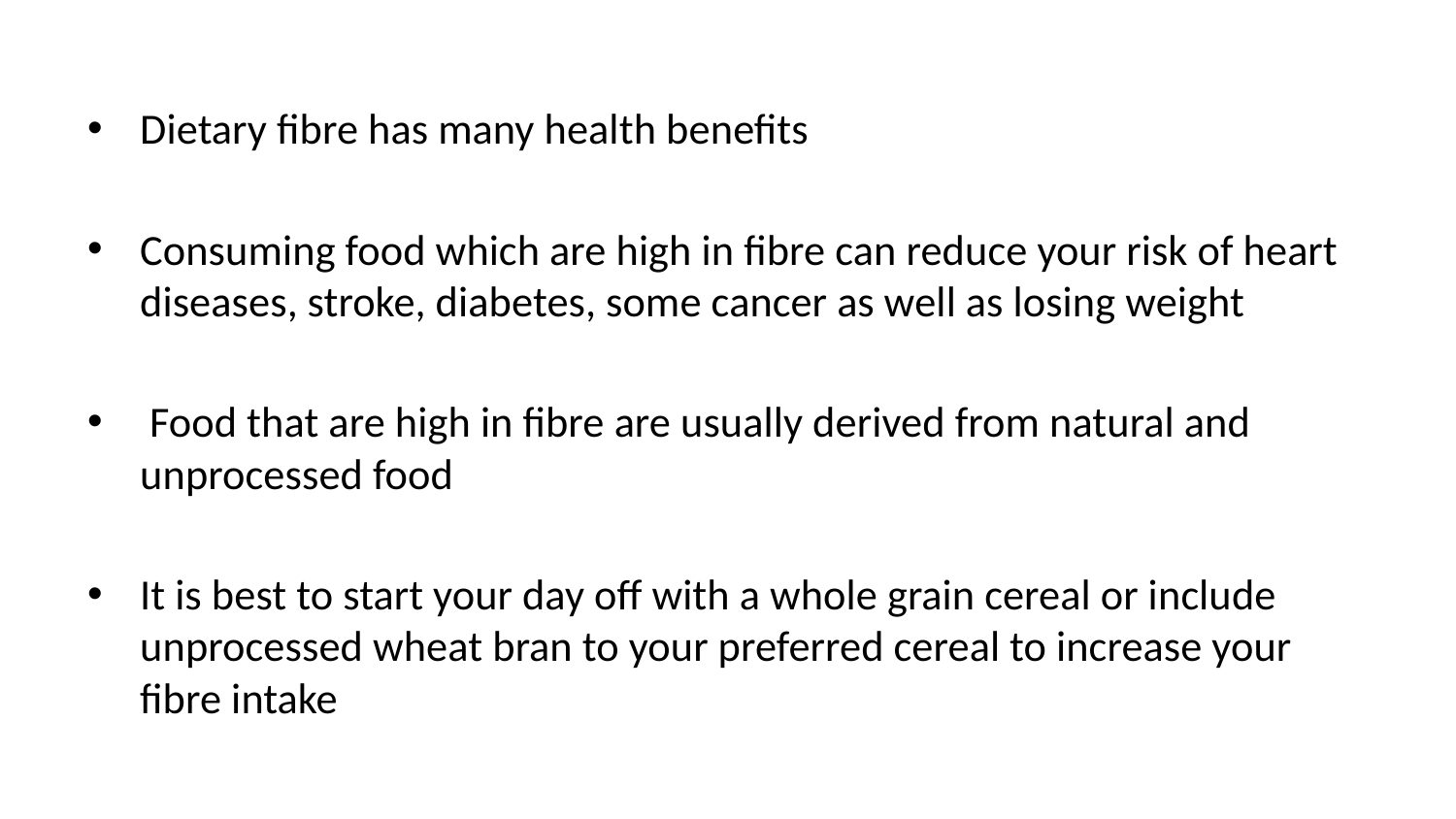

Dietary fibre has many health benefits

Consuming food which are high in fibre can reduce your risk of heart diseases, stroke, diabetes, some cancer as well as losing weight

 Food that are high in fibre are usually derived from natural and unprocessed food

It is best to start your day off with a whole grain cereal or include unprocessed wheat bran to your preferred cereal to increase your fibre intake